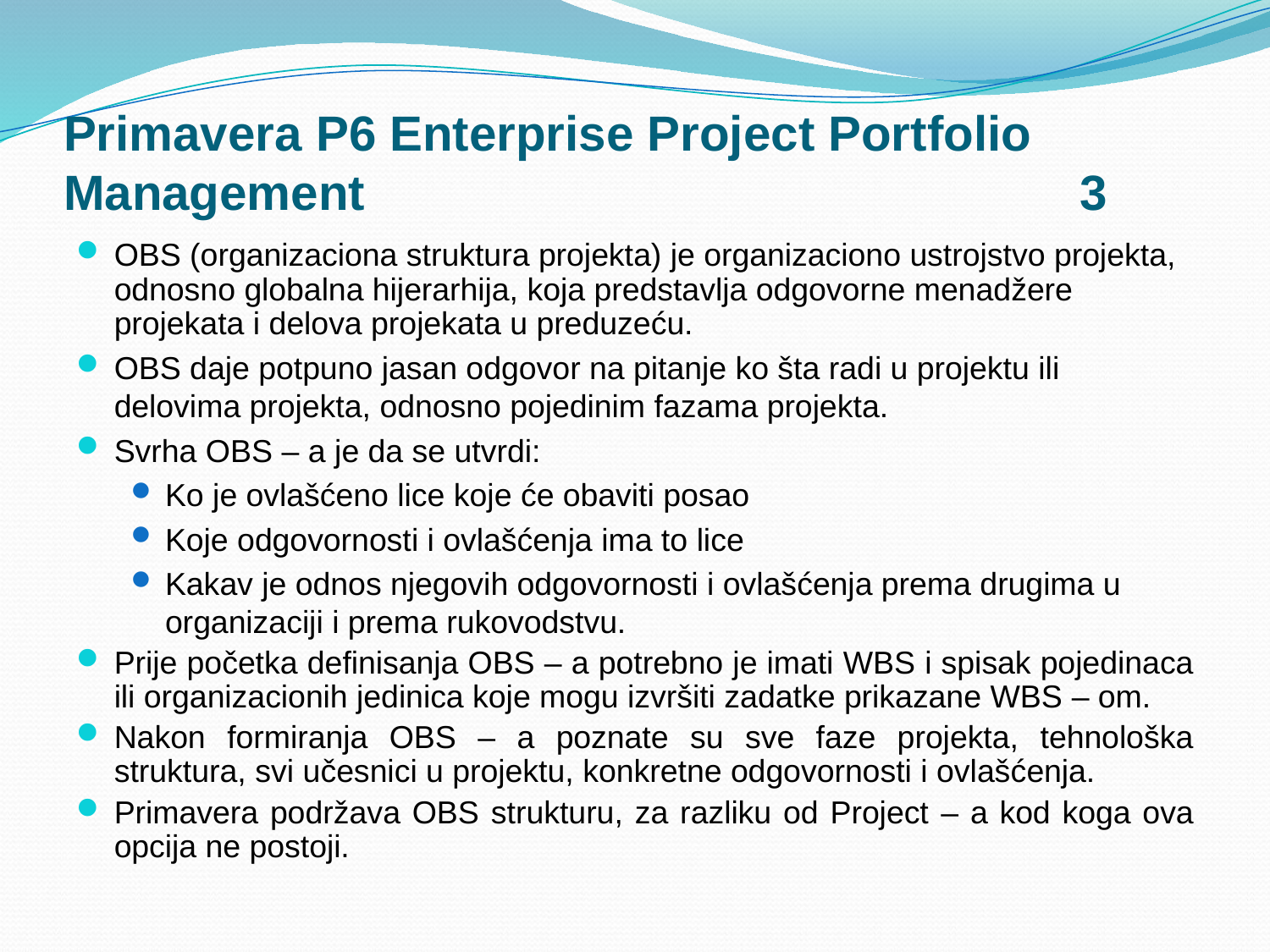

# Primavera P6 Enterprise Project Portfolio Management						3
OBS (organizaciona struktura projekta) je organizaciono ustrojstvo projekta, odnosno globalna hijerarhija, koja predstavlja odgovorne menadžere projekata i delova projekata u preduzeću.
OBS daje potpuno jasan odgovor na pitanje ko šta radi u projektu ili delovima projekta, odnosno pojedinim fazama projekta.
Svrha OBS – a je da se utvrdi:
Ko je ovlašćeno lice koje će obaviti posao
Koje odgovornosti i ovlašćenja ima to lice
Kakav je odnos njegovih odgovornosti i ovlašćenja prema drugima u organizaciji i prema rukovodstvu.
Prije početka definisanja OBS – a potrebno je imati WBS i spisak pojedinaca ili organizacionih jedinica koje mogu izvršiti zadatke prikazane WBS ­– om.
Nakon formiranja OBS – a poznate su sve faze projekta, tehnološka struktura, svi učesnici u projektu, konkretne odgovornosti i ovlašćenja.
Primavera podržava OBS strukturu, za razliku od Project – a kod koga ova opcija ne postoji.